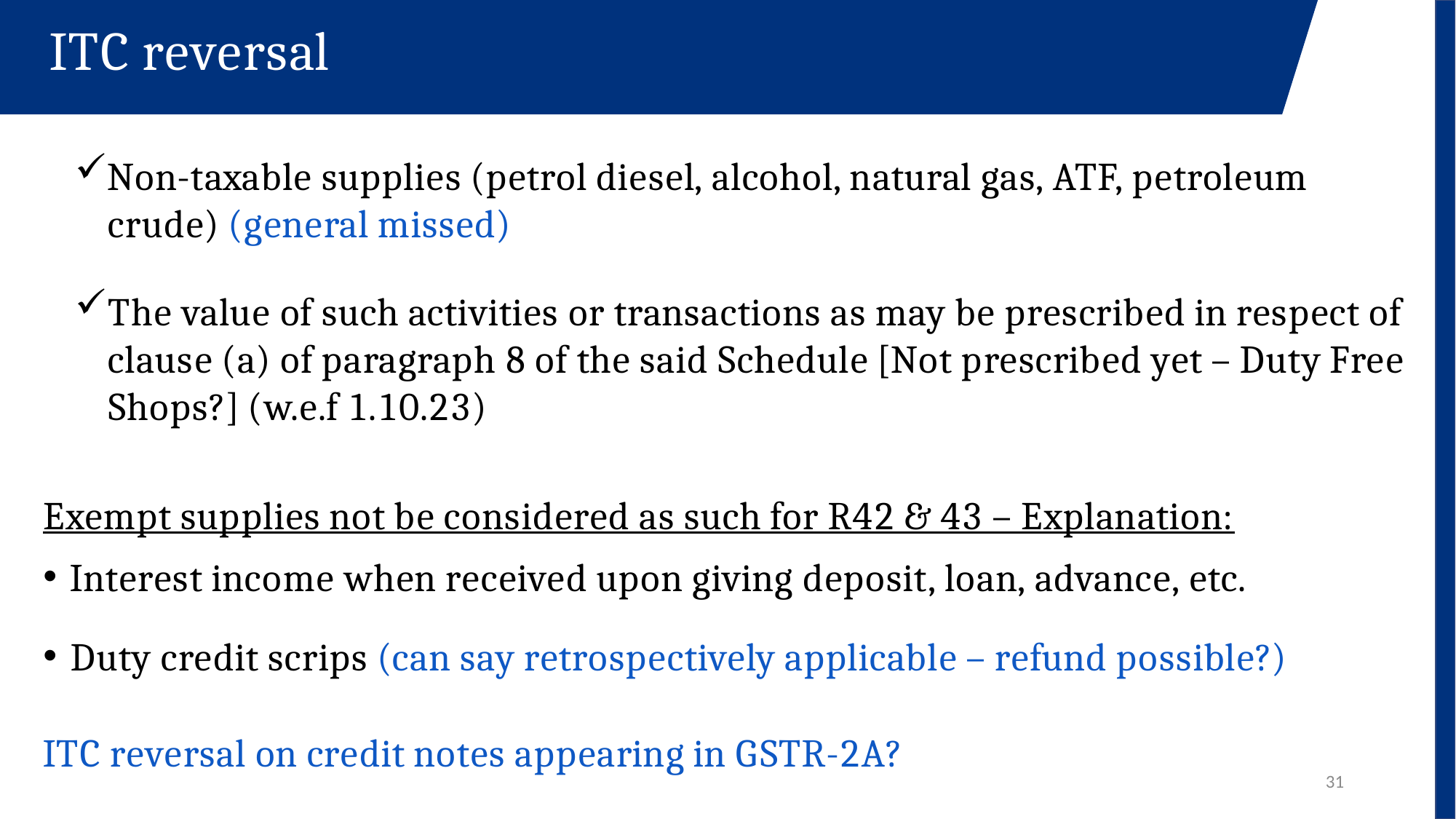

ITC reversal
Non-taxable supplies (petrol diesel, alcohol, natural gas, ATF, petroleum crude) (general missed)

The value of such activities or transactions as may be prescribed in respect of clause (a) of paragraph 8 of the said Schedule [Not prescribed yet – Duty Free Shops?] (w.e.f 1.10.23)

Exempt supplies not be considered as such for R42 & 43 – Explanation:
Interest income when received upon giving deposit, loan, advance, etc.

Duty credit scrips (can say retrospectively applicable – refund possible?)

ITC reversal on credit notes appearing in GSTR-2A?
31